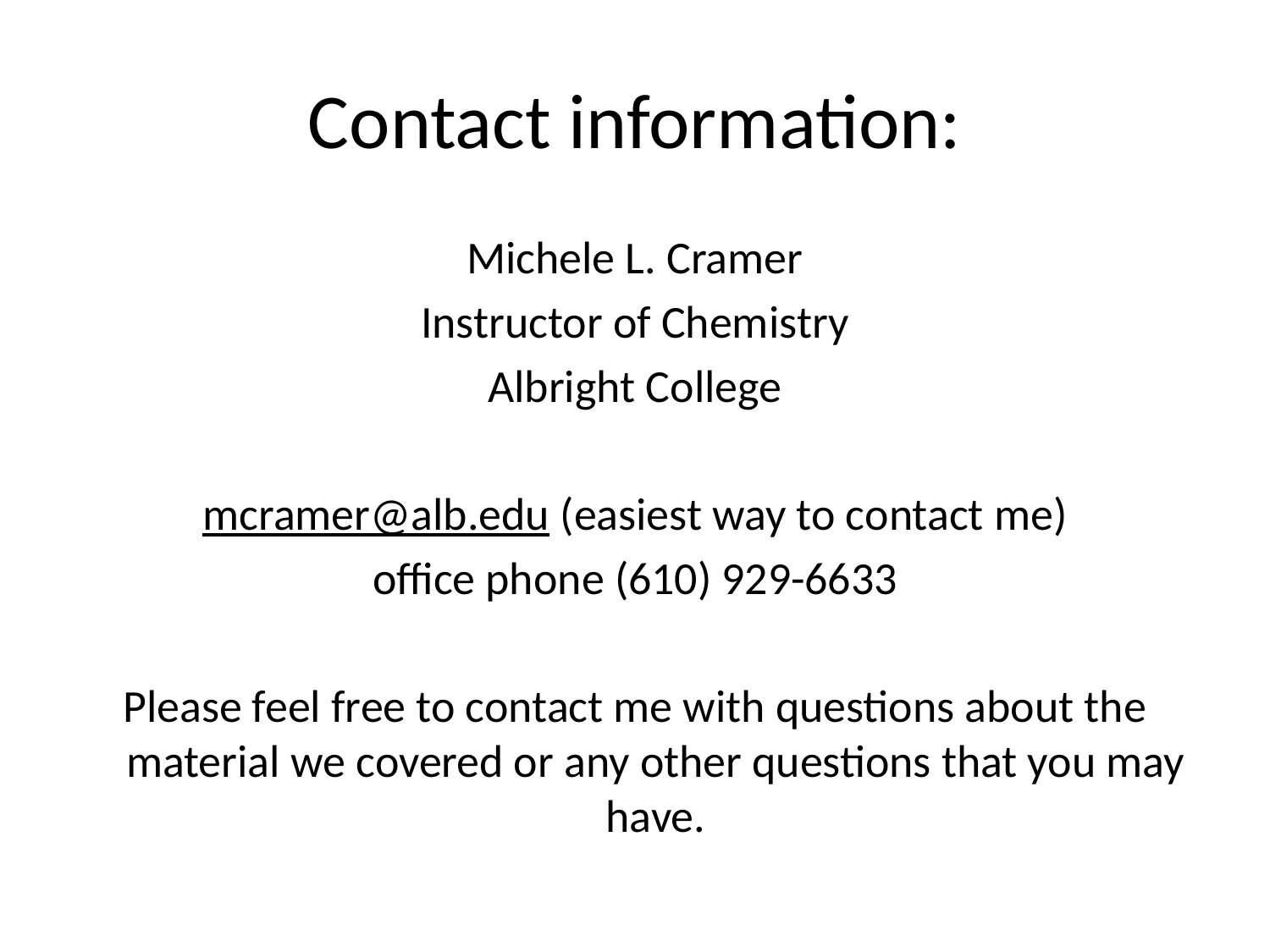

# Contact information:
Michele L. Cramer
Instructor of Chemistry
Albright College

mcramer@alb.edu (easiest way to contact me)
office phone (610) 929-6633

Please feel free to contact me with questions about the material we covered or any other questions that you may have.